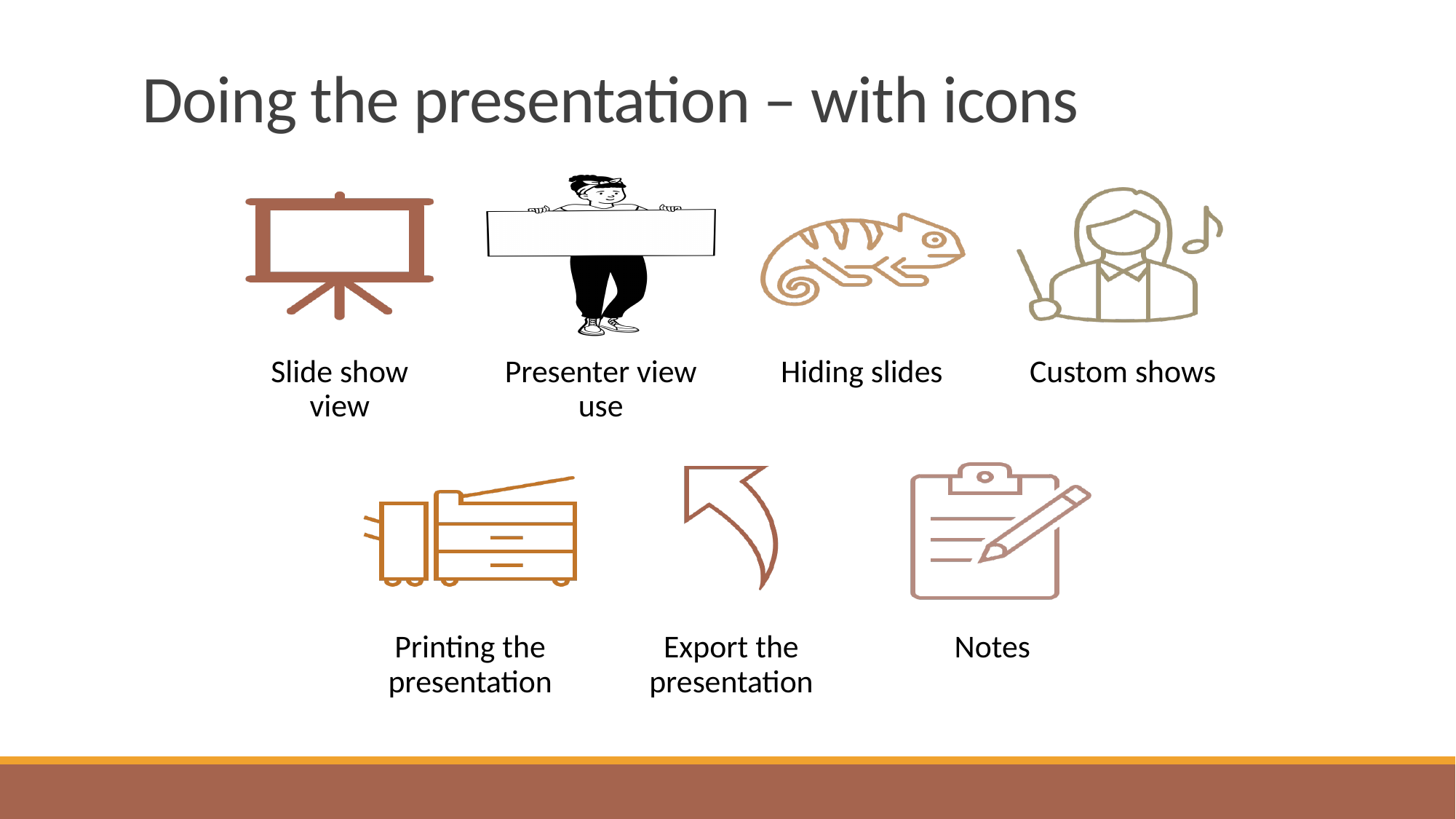

# Doing the presentation – with icons
Slide show view
Presenter view use
Hiding slides
Custom shows
Printing the presentation
Export the presentation
Notes